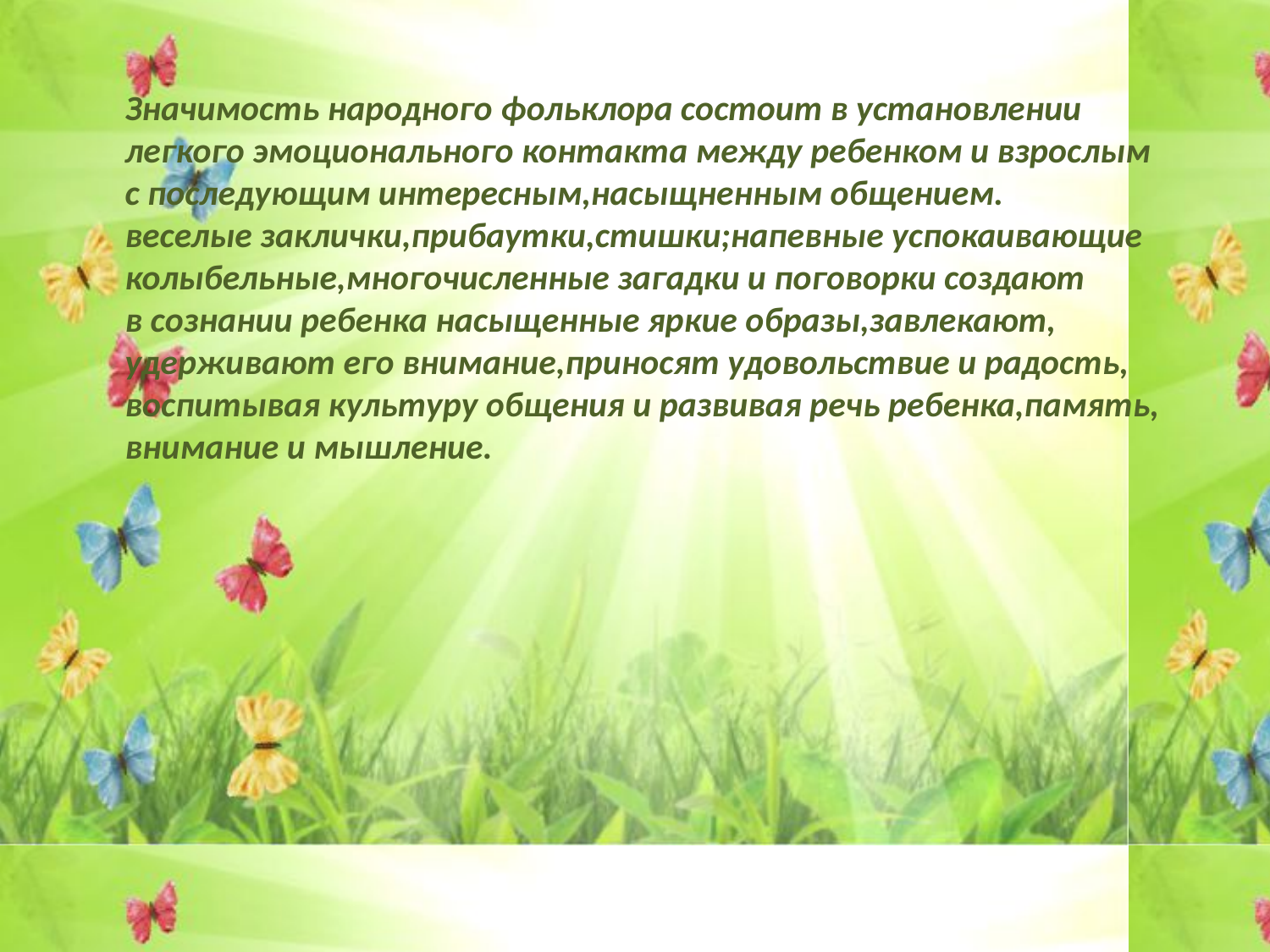

Значимость народного фольклора состоит в установлении
легкого эмоционального контакта между ребенком и взрослым
с последующим интересным,насыщненным общением.
веселые заклички,прибаутки,стишки;напевные успокаивающие
колыбельные,многочисленные загадки и поговорки создают
в сознании ребенка насыщенные яркие образы,завлекают,
удерживают его внимание,приносят удовольствие и радость,
воспитывая культуру общения и развивая речь ребенка,память,
внимание и мышление.